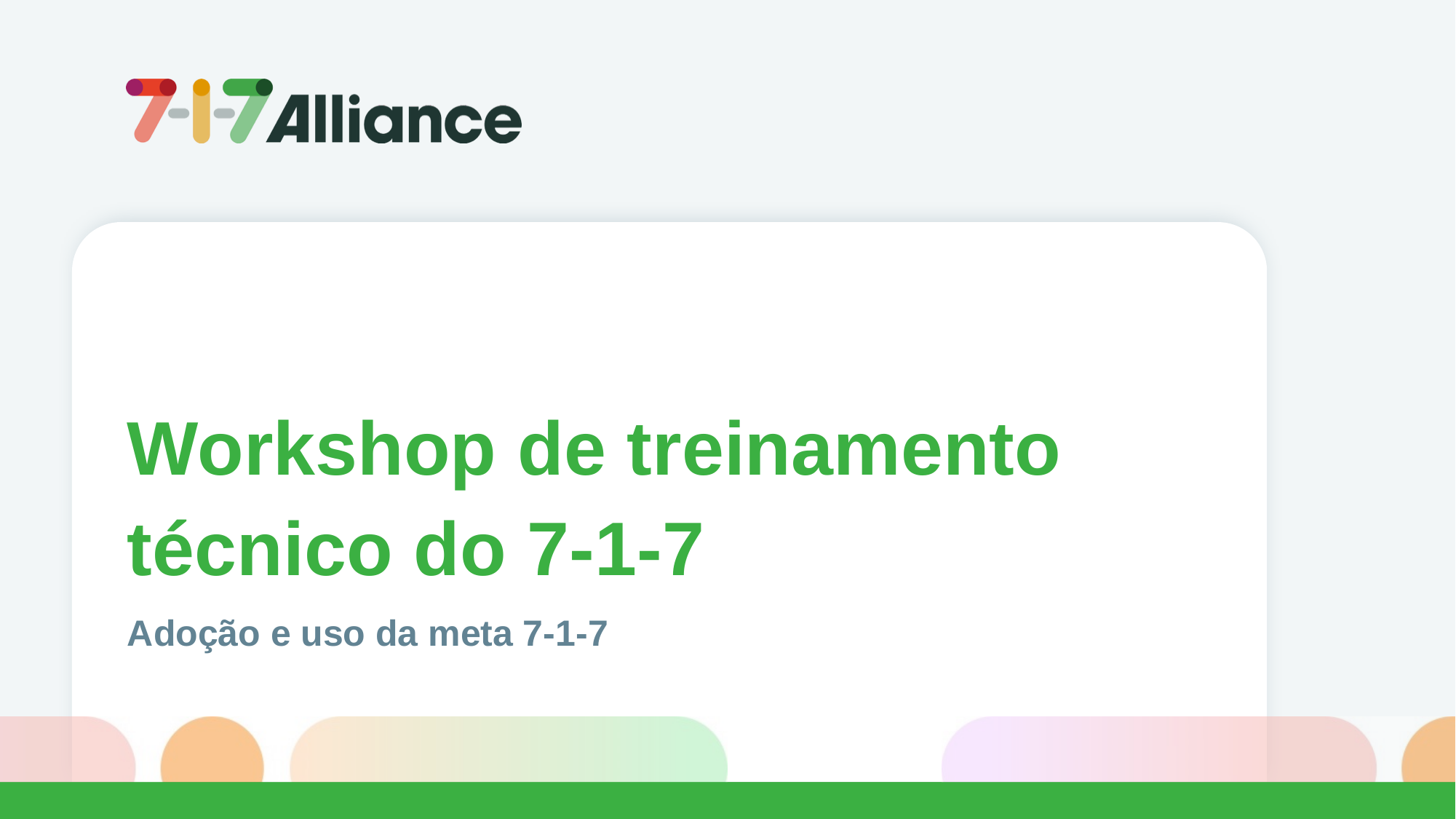

Workshop de treinamento técnico do 7-1-7
Adoção e uso da meta 7-1-7